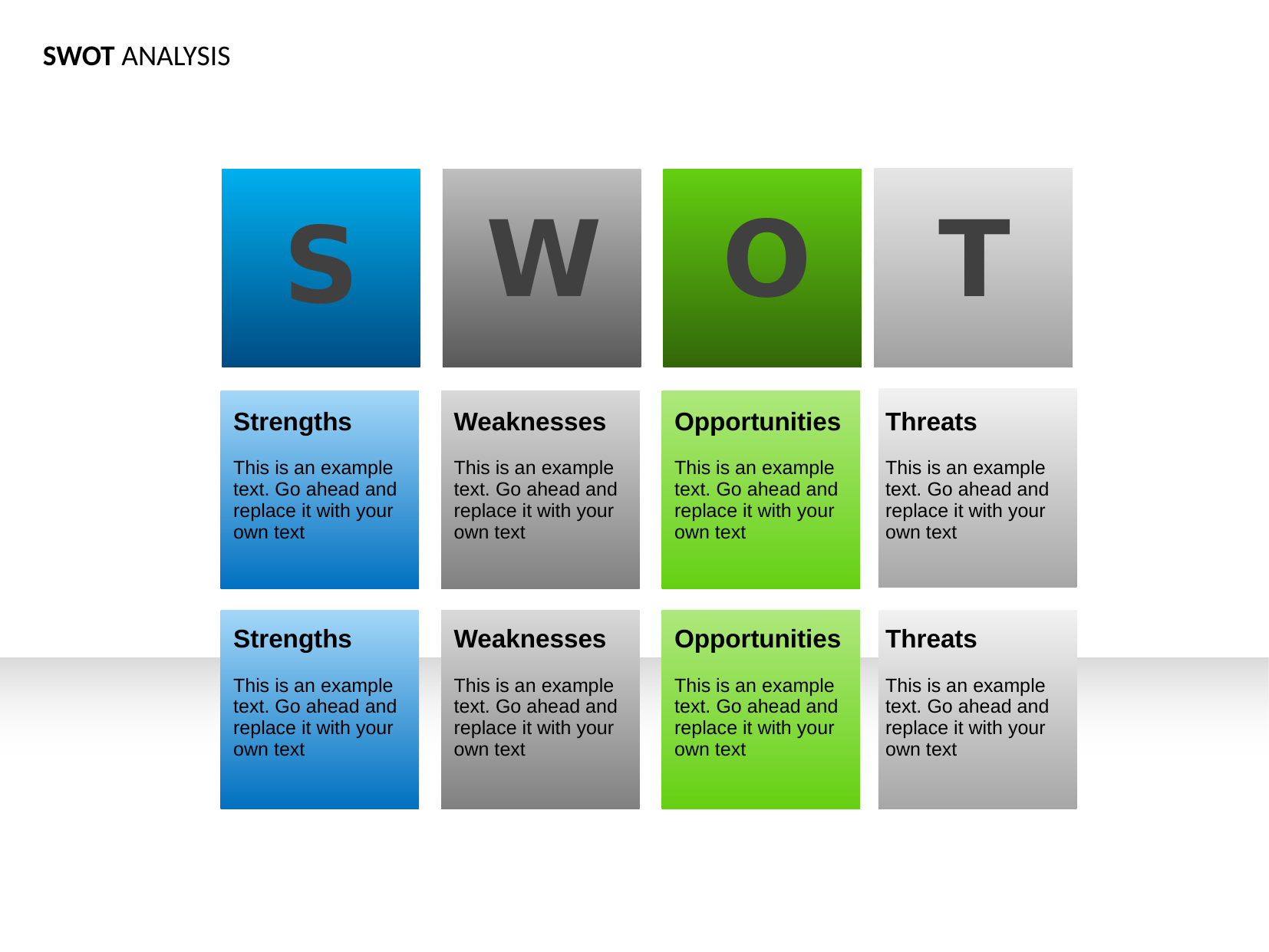

SWOT ANALYSIS

W
O
T
S

Strengths

This is an example text. Go ahead and replace it with your own text

Weaknesses

This is an example text. Go ahead and replace it with your own text

Opportunities

This is an example text. Go ahead and replace it with your own text

Threats

This is an example text. Go ahead and replace it with your own text

Strengths

This is an example text. Go ahead and replace it with your own text

Weaknesses

This is an example text. Go ahead and replace it with your own text

Opportunities

This is an example text. Go ahead and replace it with your own text

Threats

This is an example text. Go ahead and replace it with your own text